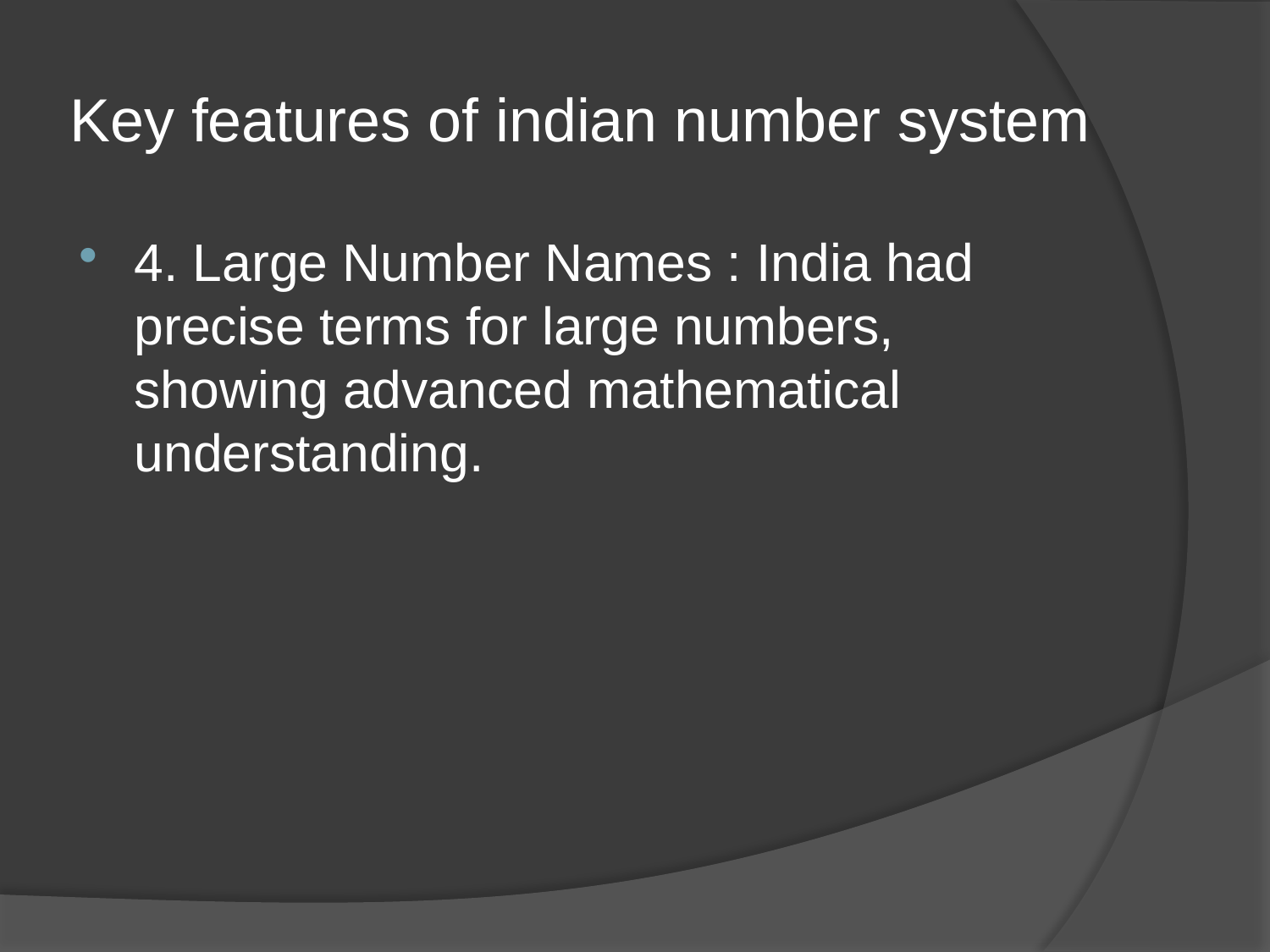

# Key features of indian number system
4. Large Number Names : India had precise terms for large numbers, showing advanced mathematical understanding.